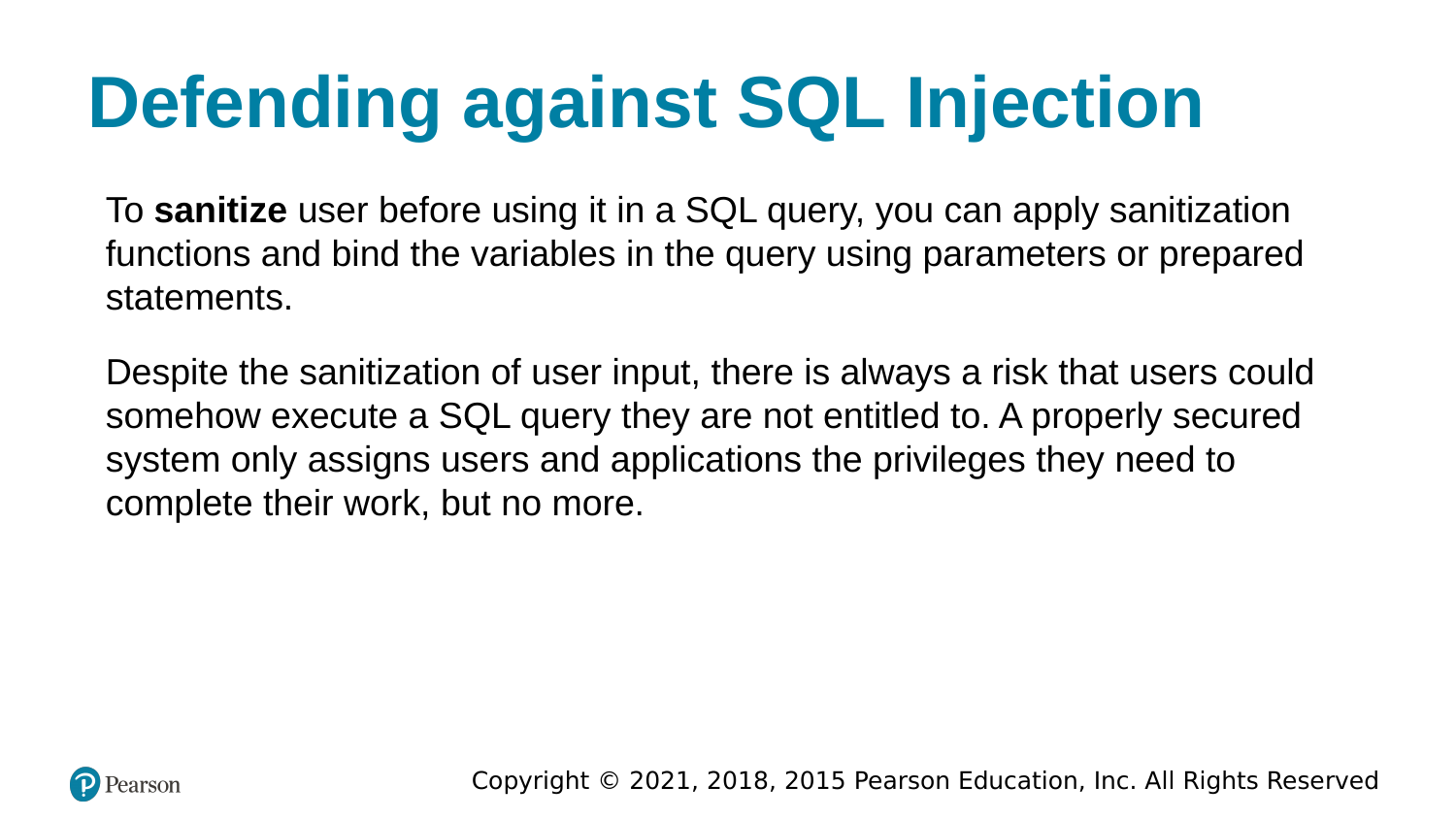

# Defending against SQL Injection
To sanitize user before using it in a SQL query, you can apply sanitization functions and bind the variables in the query using parameters or prepared statements.
Despite the sanitization of user input, there is always a risk that users could somehow execute a SQL query they are not entitled to. A properly secured system only assigns users and applications the privileges they need to complete their work, but no more.